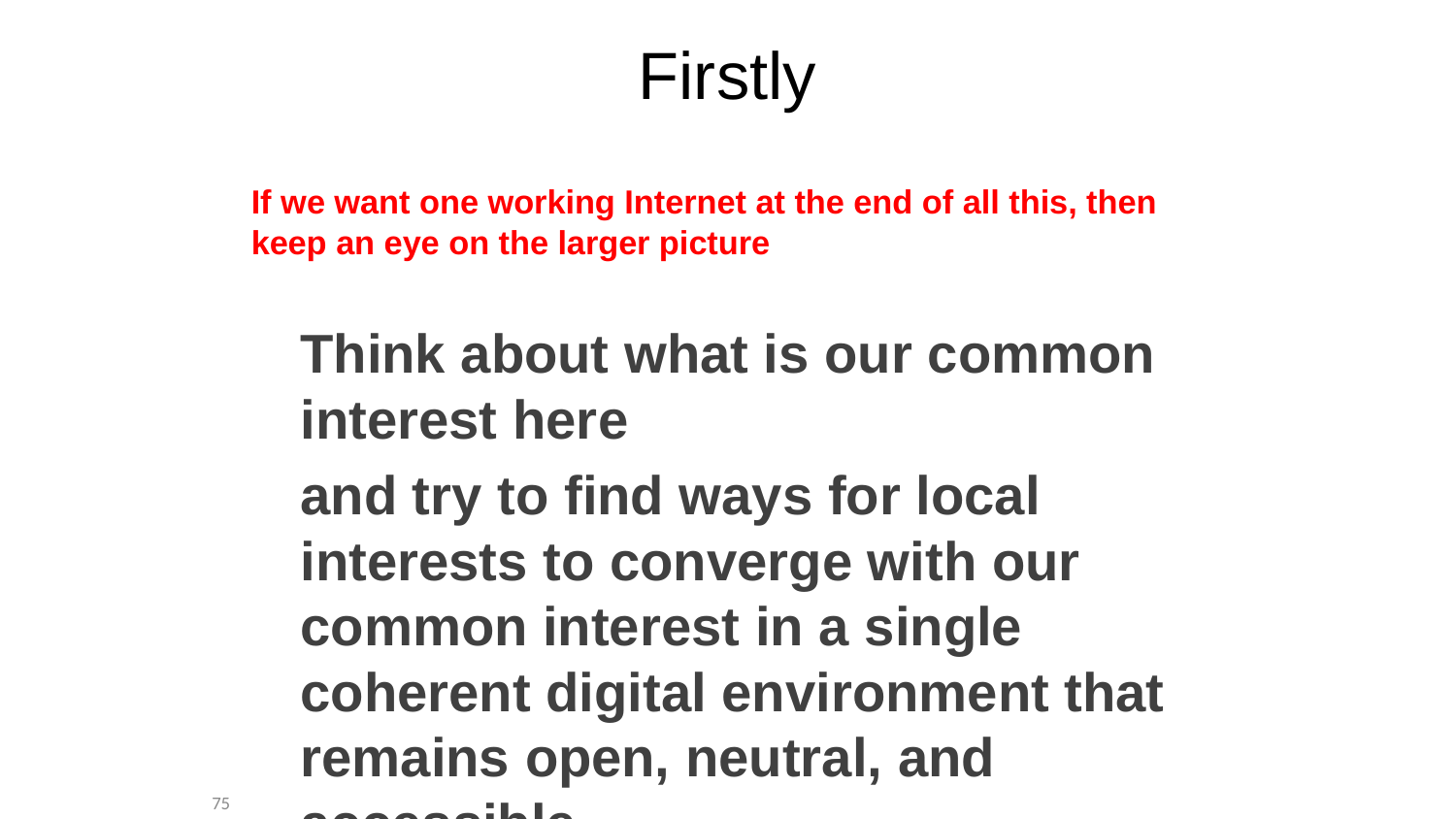

# Firstly
If we want one working Internet at the end of all this, then keep an eye on the larger picture

Think about what is our common interest here
and try to find ways for local interests to converge with our common interest in a single coherent digital environment that remains open, neutral, and accessible

75